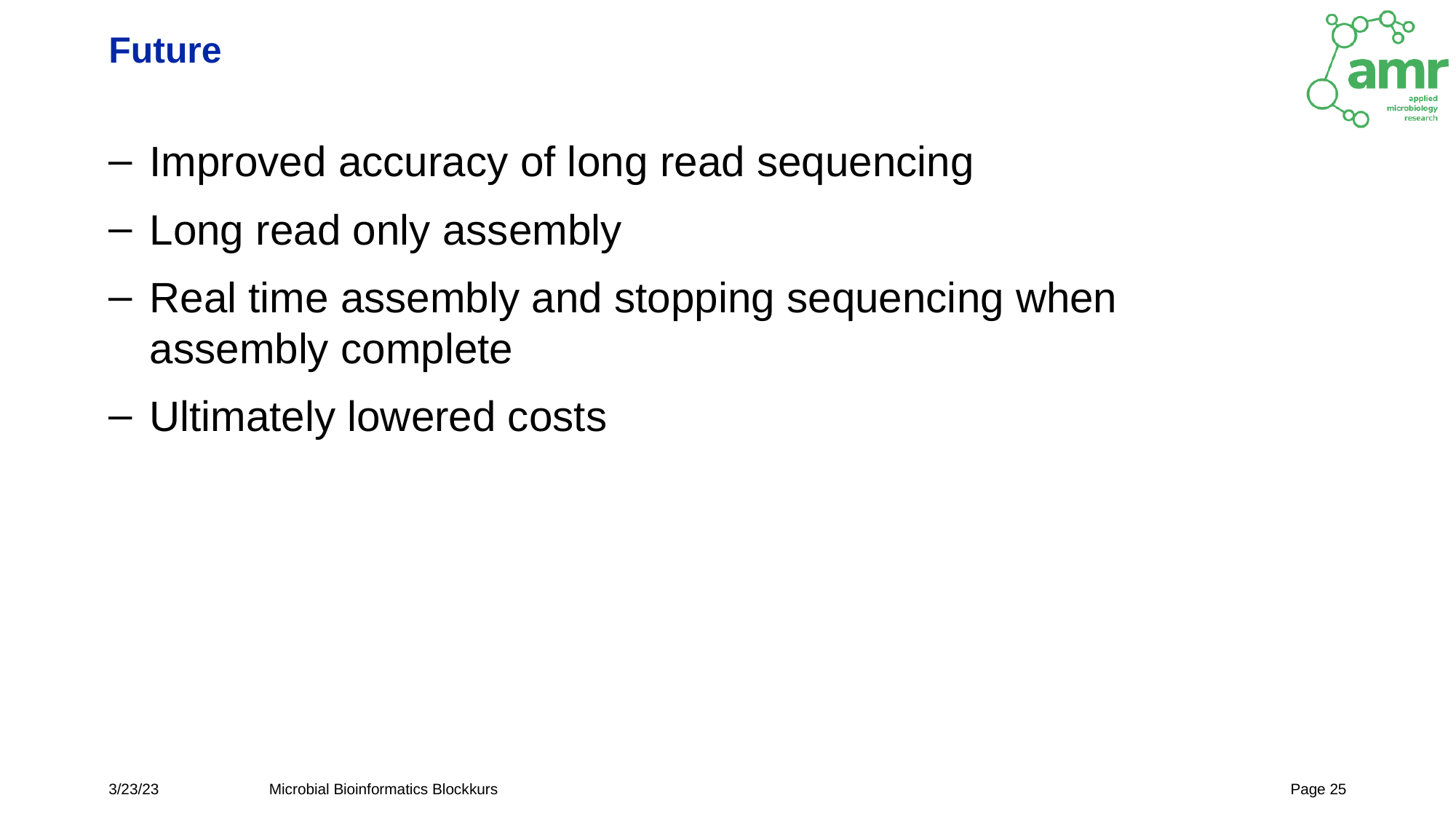

# Future
Improved accuracy of long read sequencing
Long read only assembly
Real time assembly and stopping sequencing when assembly complete
Ultimately lowered costs

3/23/23
Microbial Bioinformatics Blockkurs
Page 25